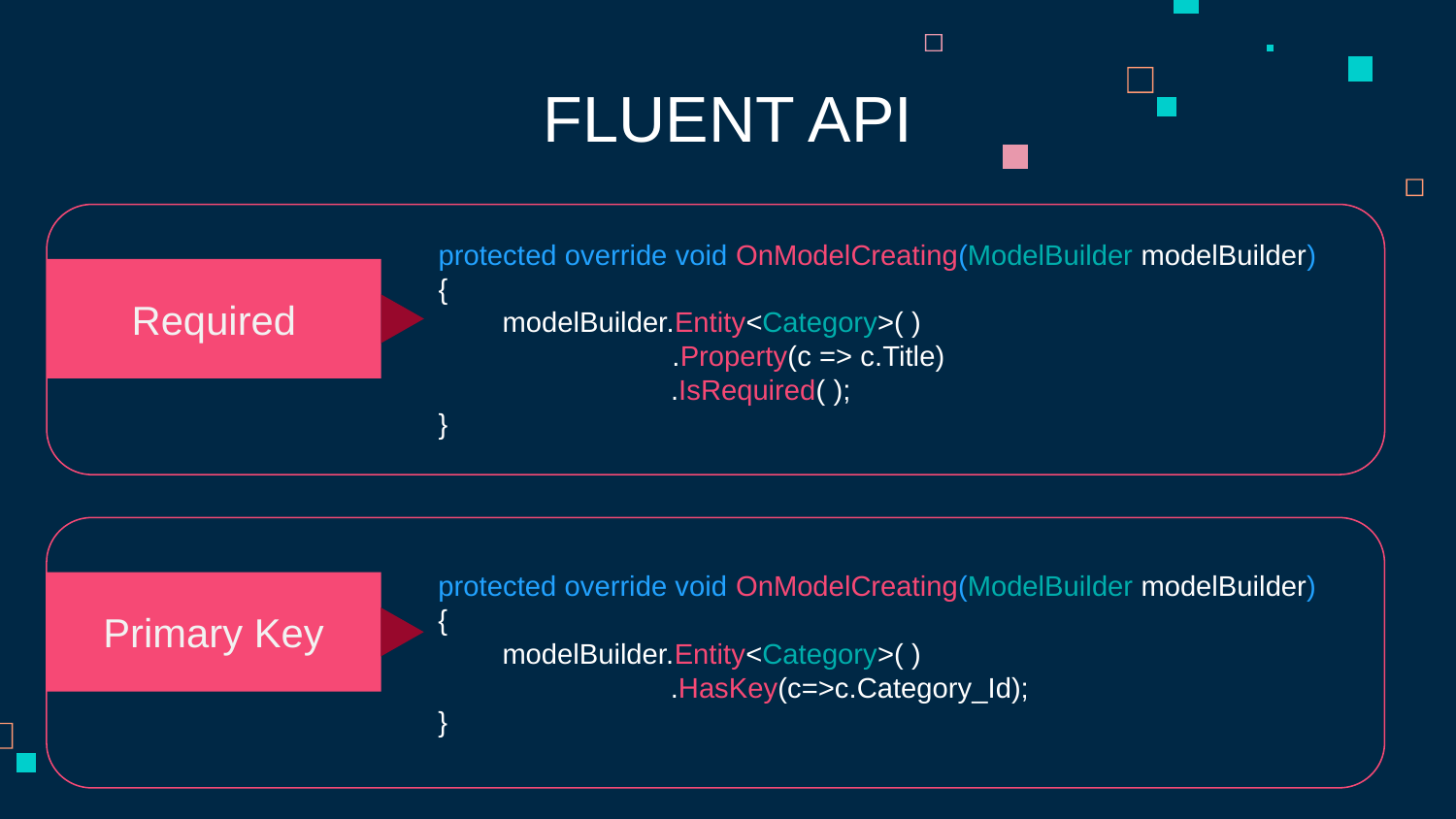

FLUENT API

protected override void OnModelCreating(ModelBuilder modelBuilder)
{
        modelBuilder.Entity<Category>( )
	           .Property(c => c.Title)
                             .IsRequired( );
}
Required

protected override void OnModelCreating(ModelBuilder modelBuilder)
{
        modelBuilder.Entity<Category>( )
                             .HasKey(c=>c.Category_Id);
}
Primary Key